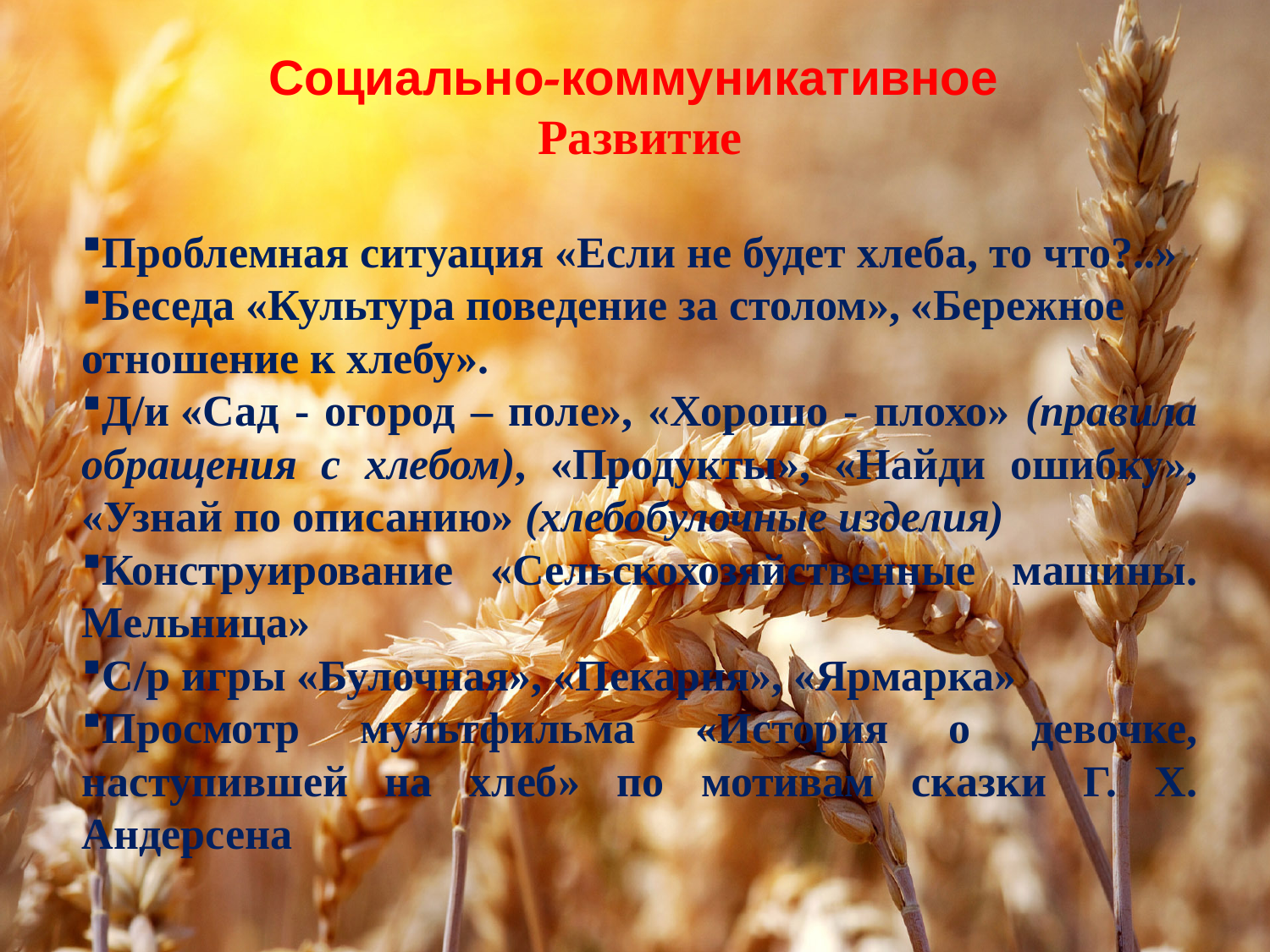

Социально-коммуникативное
Развитие

Проблемная ситуация «Если не будет хлеба, то что?..»
Беседа «Культура поведение за столом», «Бережное отношение к хлебу».
Д/и «Сад - огород – поле», «Хорошо - плохо» (правила обращения с хлебом), «Продукты», «Найди ошибку», «Узнай по описанию» (хлебобулочные изделия)
Конструирование «Сельскохозяйственные машины. Мельница»
С/р игры «Булочная», «Пекарня», «Ярмарка»
Просмотр мультфильма «История о девочке, наступившей на хлеб» по мотивам сказки Г. Х. Андерсена